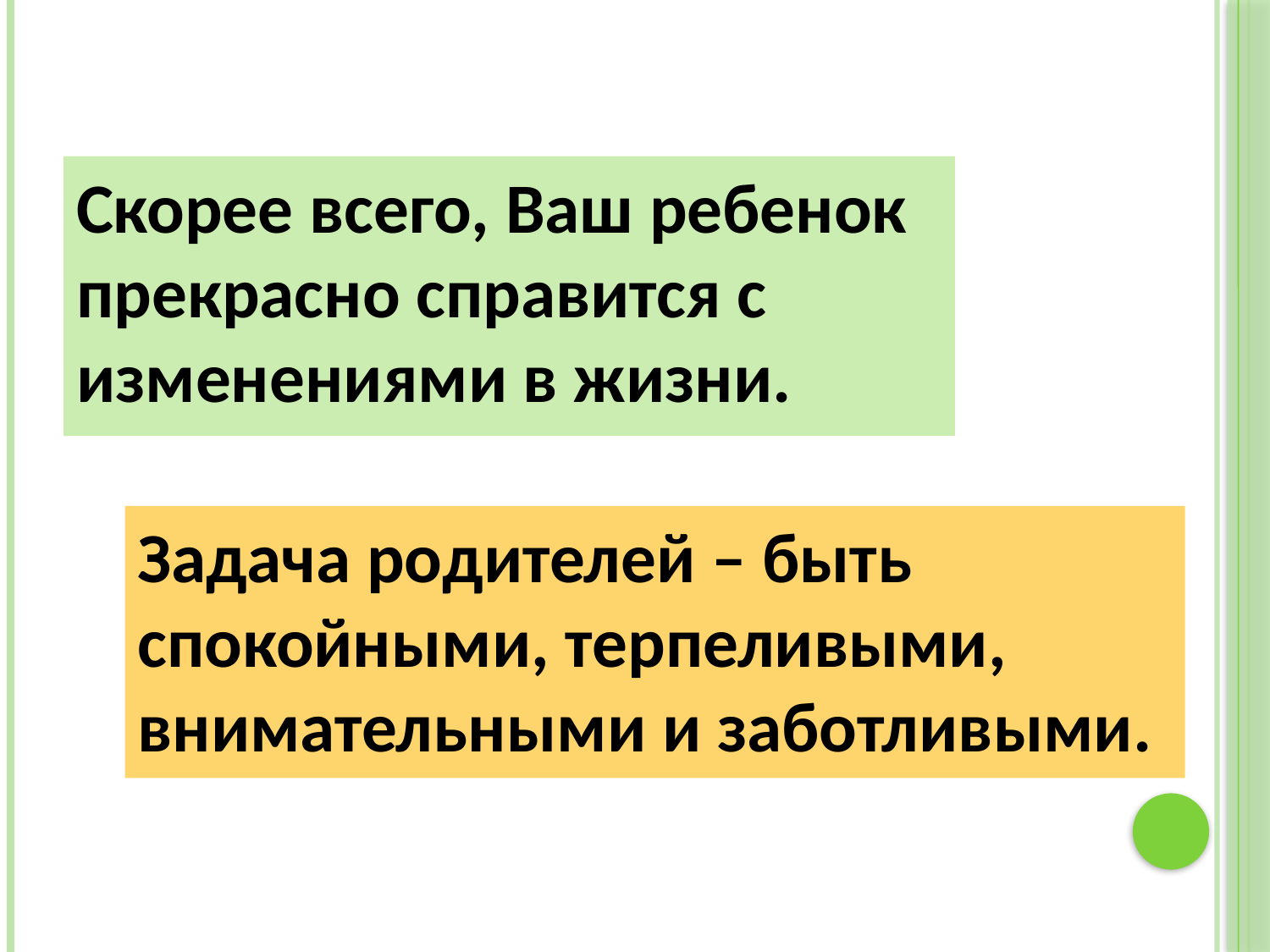

Скорее всего, Ваш ребенок прекрасно справится с изменениями в жизни.
Задача родителей – быть спокойными, терпеливыми, внимательными и заботливыми.